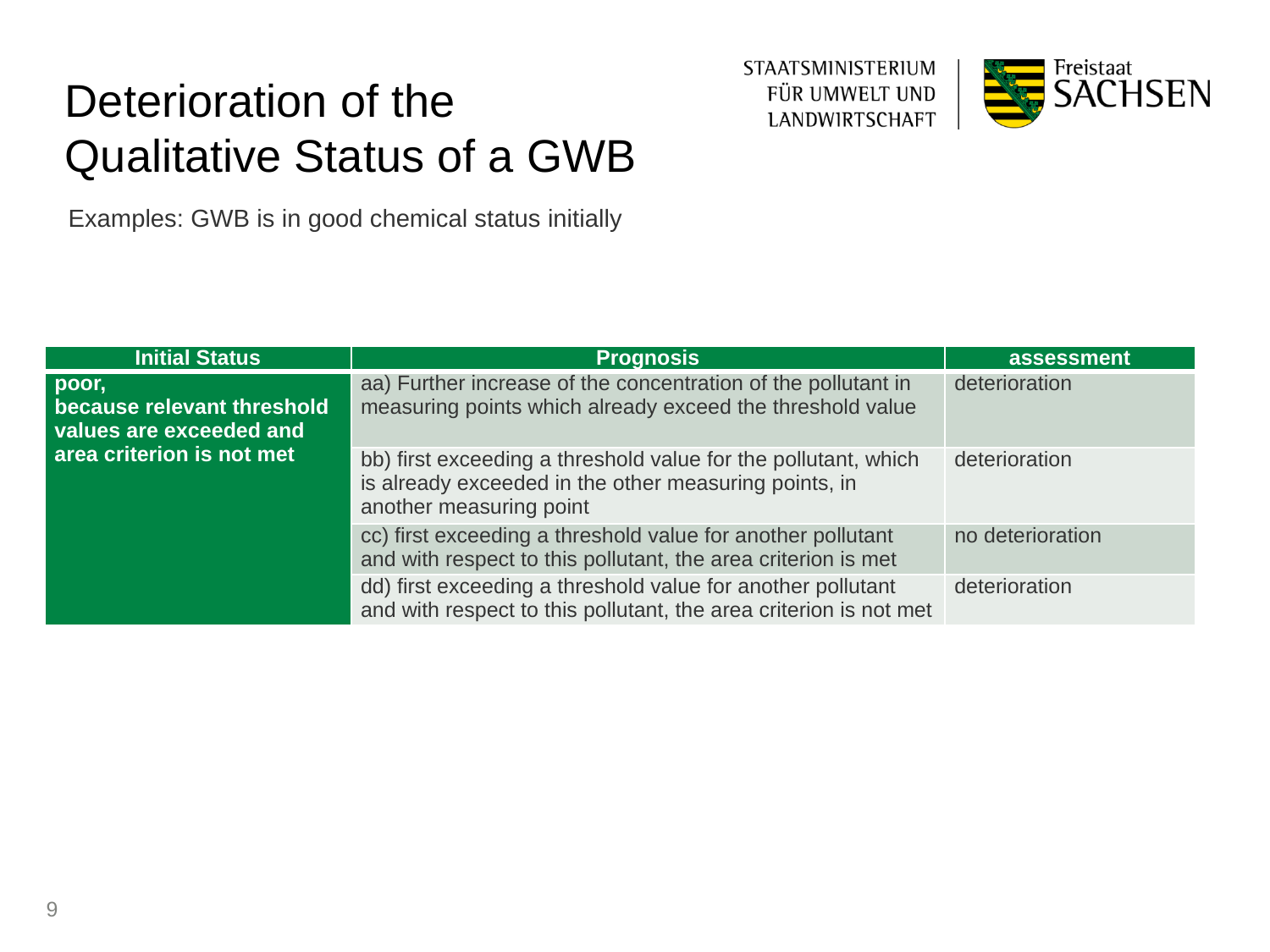

# Deterioration of the Qualitative Status of a GWB
Examples: GWB is in good chemical status initially
| Initial Status | Prognosis | assessment |
| --- | --- | --- |
| poor, because relevant threshold values are exceeded and area criterion is not met | aa) Further increase of the concentration of the pollutant in measuring points which already exceed the threshold value | deterioration |
|  | bb) first exceeding a threshold value for the pollutant, which is already exceeded in the other measuring points, in another measuring point | deterioration |
|  | cc) first exceeding a threshold value for another pollutant and with respect to this pollutant, the area criterion is met | no deterioration |
|  | dd) first exceeding a threshold value for another pollutant and with respect to this pollutant, the area criterion is not met | deterioration |